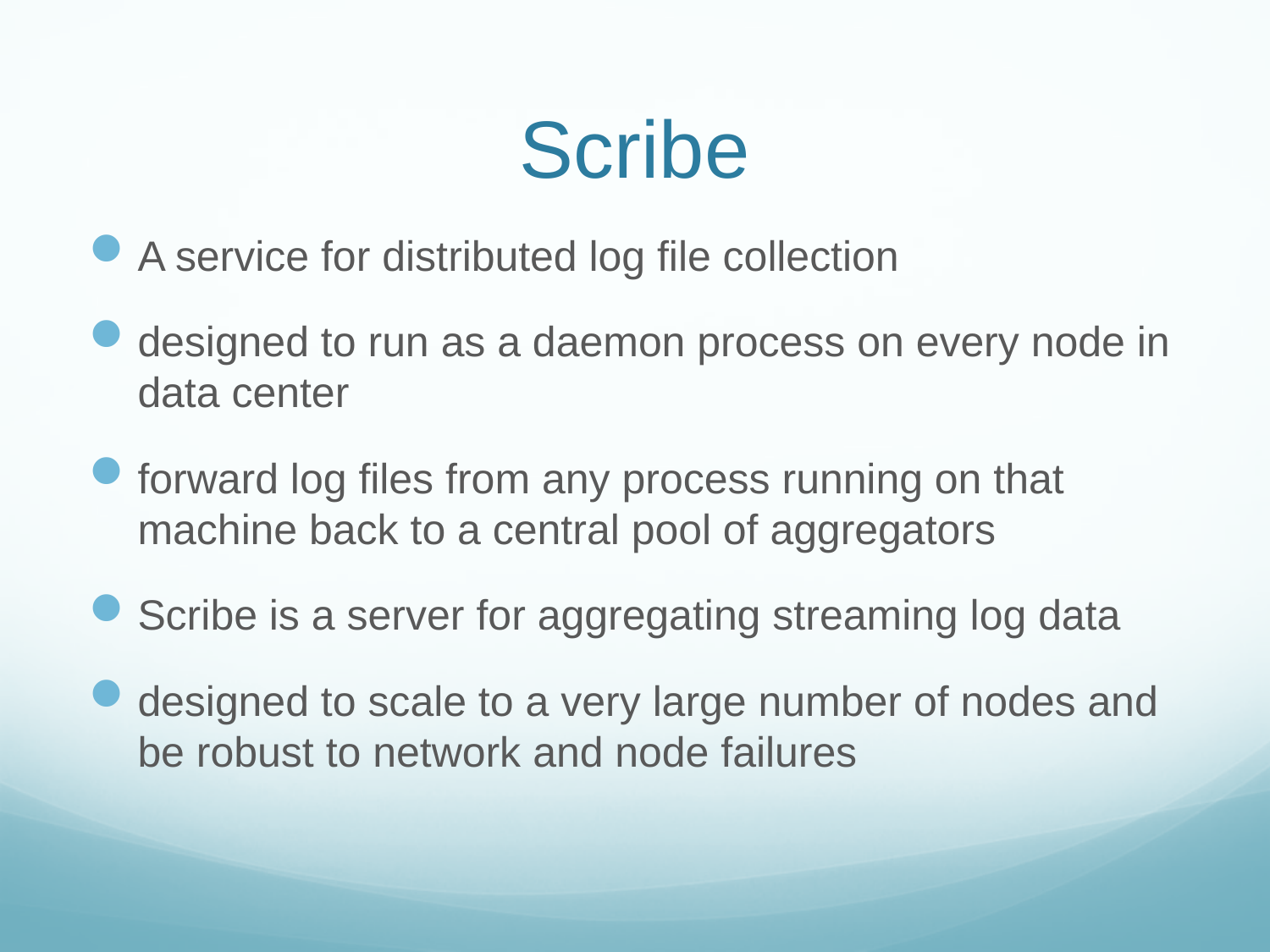

# Scribe
A service for distributed log file collection
designed to run as a daemon process on every node in data center
forward log files from any process running on that machine back to a central pool of aggregators
Scribe is a server for aggregating streaming log data
designed to scale to a very large number of nodes and be robust to network and node failures